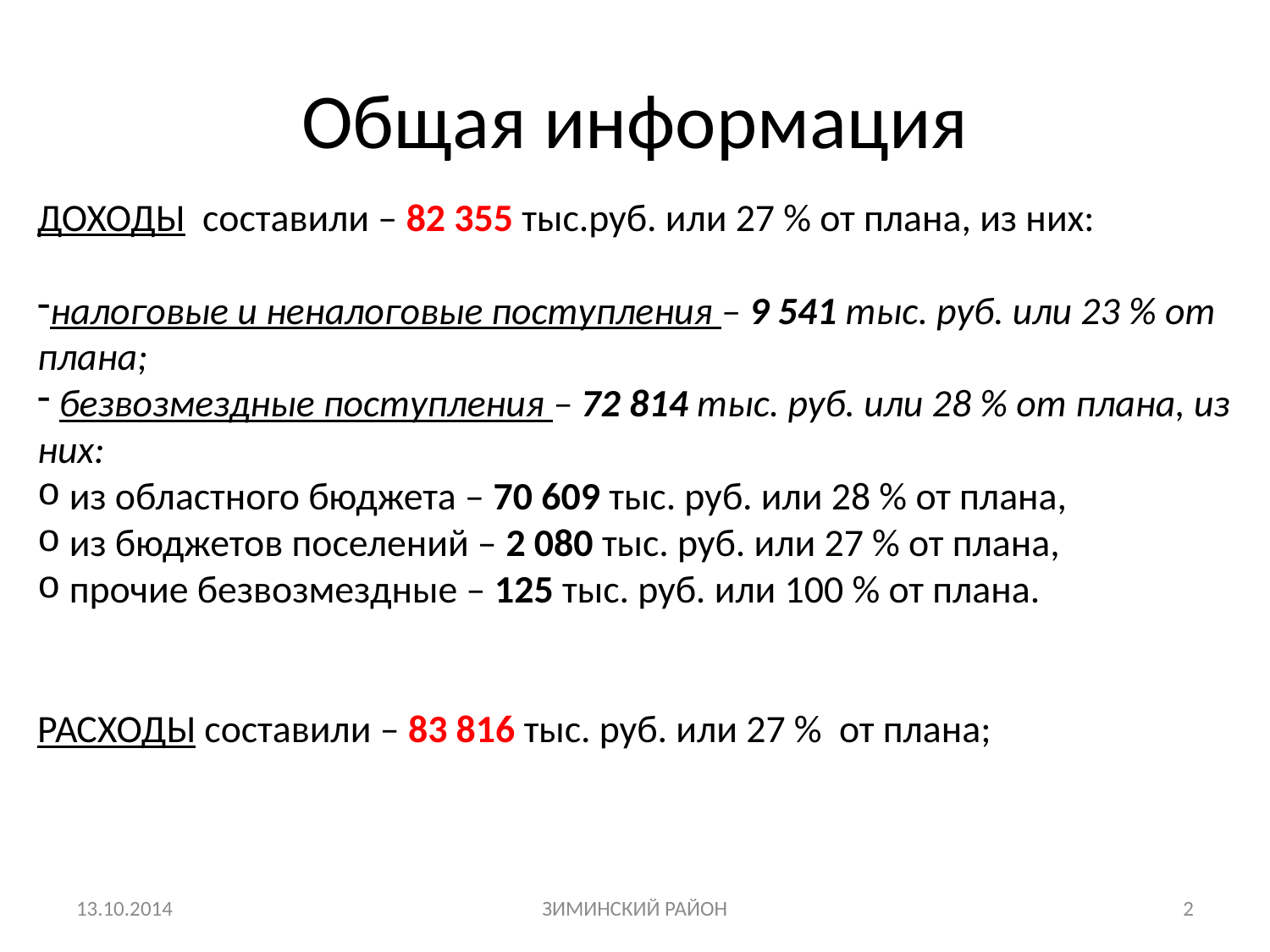

# Общая информация
ДОХОДЫ  составили – 82 355 тыс.руб. или 27 % от плана, из них:

налоговые и неналоговые поступления – 9 541 тыс. руб. или 23 % от плана;
 безвозмездные поступления – 72 814 тыс. руб. или 28 % от плана, из них:
 из областного бюджета – 70 609 тыс. руб. или 28 % от плана,
 из бюджетов поселений – 2 080 тыс. руб. или 27 % от плана,
 прочие безвозмездные – 125 тыс. руб. или 100 % от плана.

РАСХОДЫ составили – 83 816 тыс. руб. или 27 %  от плана;
13.10.2014
ЗИМИНСКИЙ РАЙОН
2